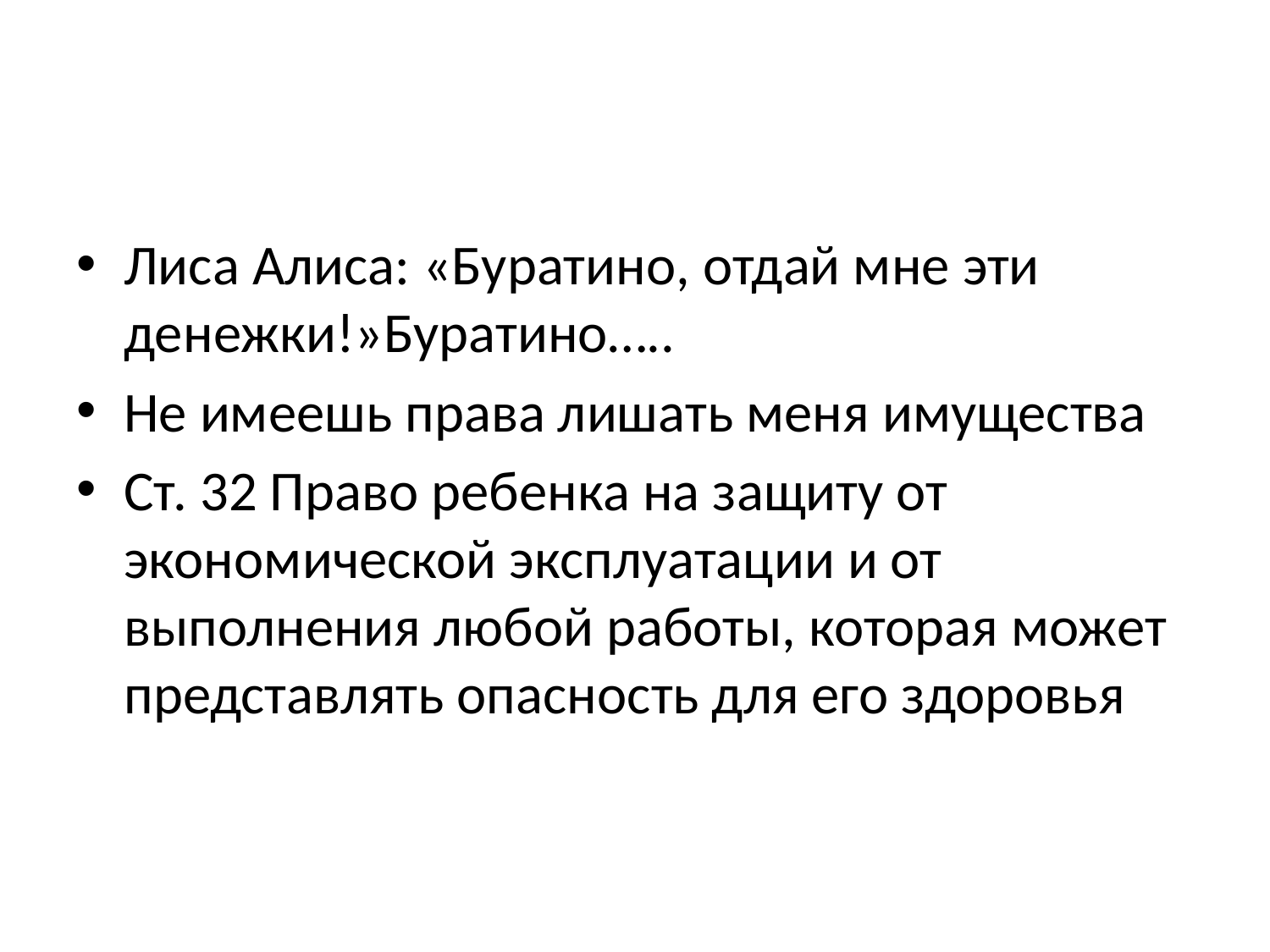

#
Лиса Алиса: «Буратино, отдай мне эти денежки!»Буратино…..
Не имеешь права лишать меня имущества
Ст. 32 Право ребенка на защиту от экономической эксплуатации и от выполнения любой работы, которая может представлять опасность для его здоровья